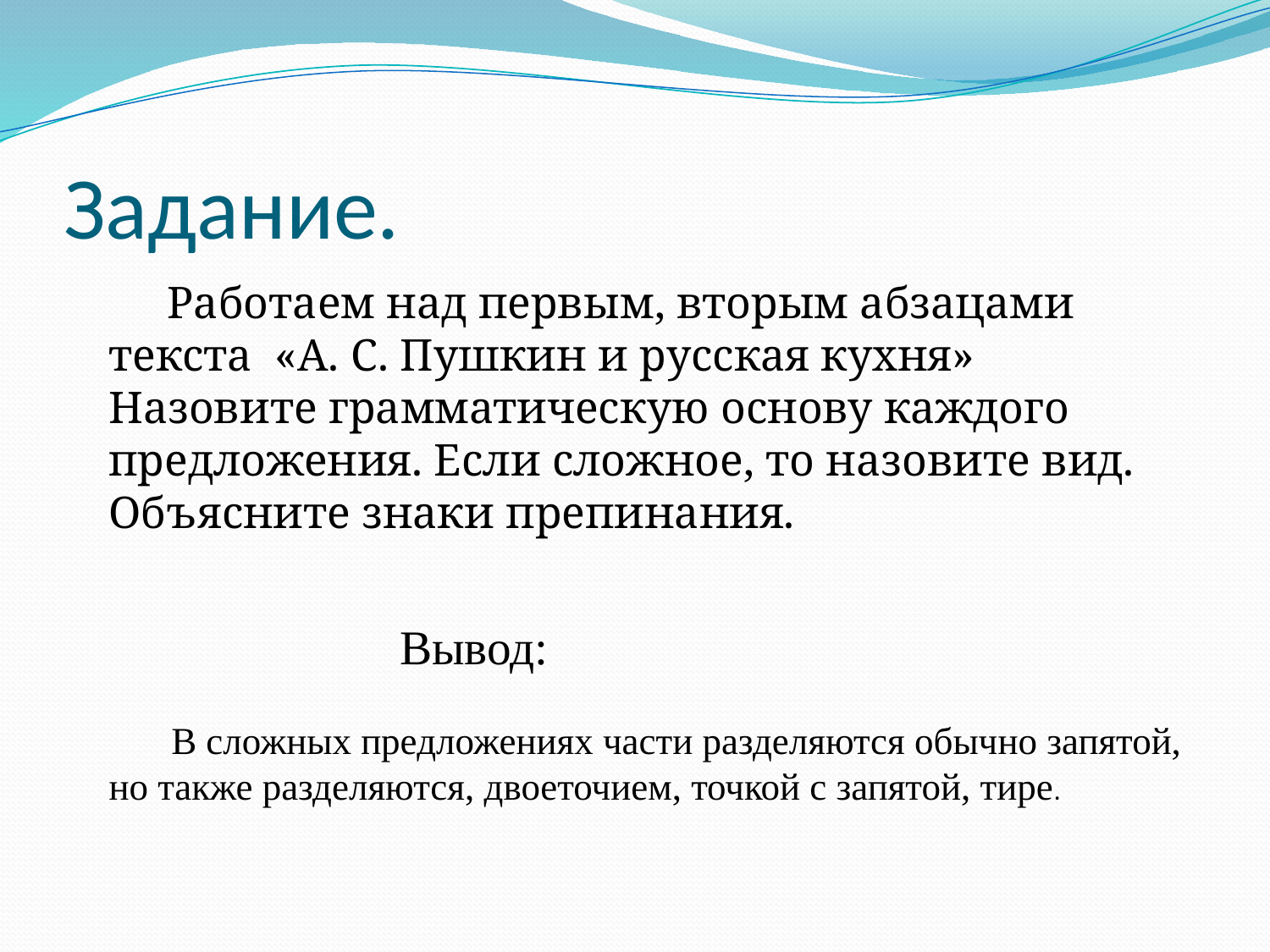

# Задание.
        Работаем над первым, вторым абзацами текста  «А. С. Пушкин и русская кухня» Назовите грамматическую основу каждого предложения. Если сложное, то назовите вид. Объясните знаки препинания.

                                                   Вывод:

          В сложных предложениях части разделяются обычно запятой, но также разделяются, двоеточием, точкой с запятой, тире.